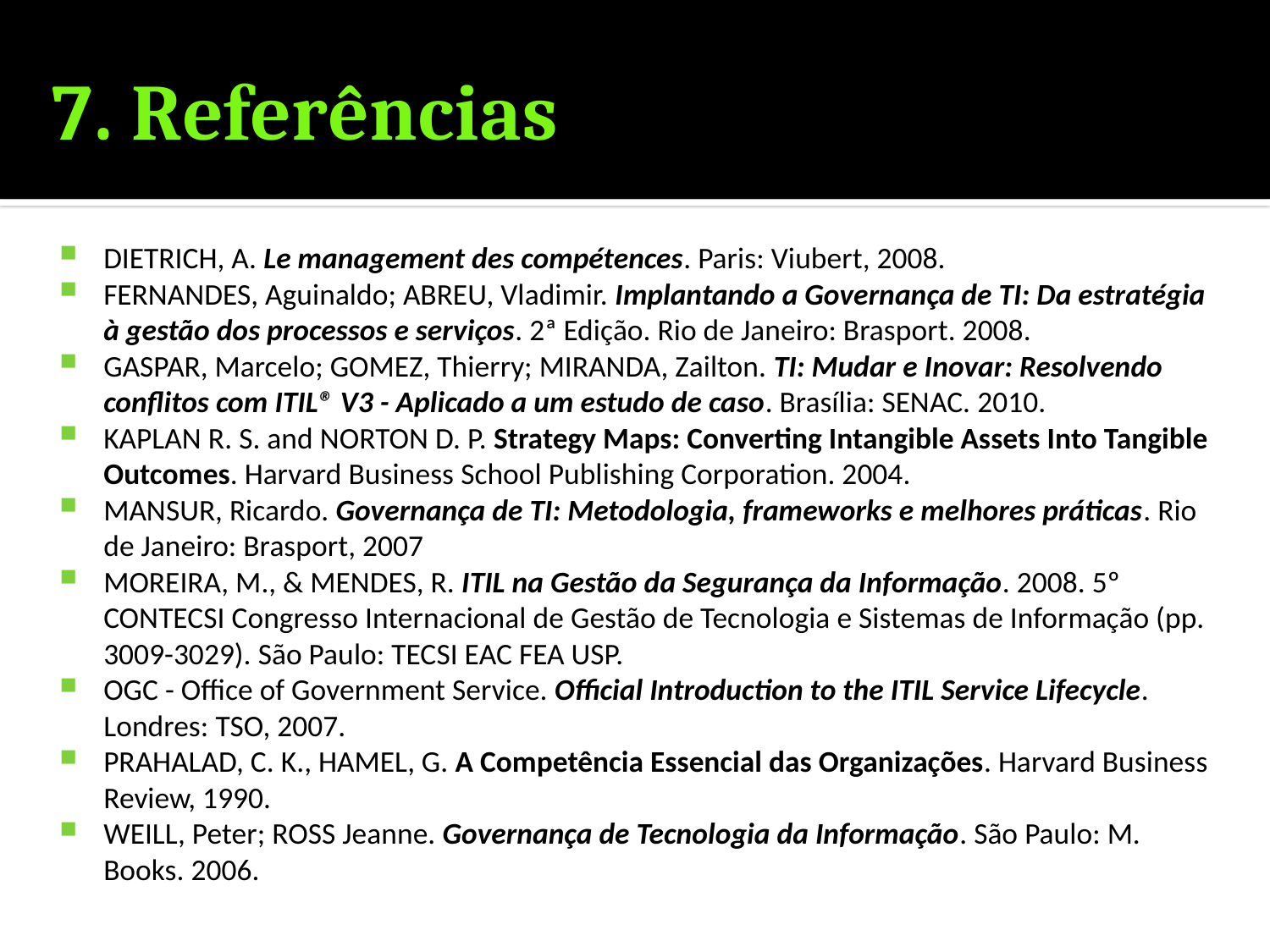

# 7. Referências
DIETRICH, A. Le management des compétences. Paris: Viubert, 2008.
FERNANDES, Aguinaldo; ABREU, Vladimir. Implantando a Governança de TI: Da estratégia à gestão dos processos e serviços. 2ª Edição. Rio de Janeiro: Brasport. 2008.
GASPAR, Marcelo; GOMEZ, Thierry; MIRANDA, Zailton. TI: Mudar e Inovar: Resolvendo conflitos com ITIL® V3 - Aplicado a um estudo de caso. Brasília: SENAC. 2010.
KAPLAN R. S. and NORTON D. P. Strategy Maps: Converting Intangible Assets Into Tangible Outcomes. Harvard Business School Publishing Corporation. 2004.
MANSUR, Ricardo. Governança de TI: Metodologia, frameworks e melhores práticas. Rio de Janeiro: Brasport, 2007
MOREIRA, M., & MENDES, R. ITIL na Gestão da Segurança da Informação. 2008. 5º CONTECSI Congresso Internacional de Gestão de Tecnologia e Sistemas de Informação (pp. 3009-3029). São Paulo: TECSI EAC FEA USP.
OGC - Office of Government Service. Official Introduction to the ITIL Service Lifecycle. Londres: TSO, 2007.
PRAHALAD, C. K., HAMEL, G. A Competência Essencial das Organizações. Harvard Business Review, 1990.
WEILL, Peter; ROSS Jeanne. Governança de Tecnologia da Informação. São Paulo: M. Books. 2006.